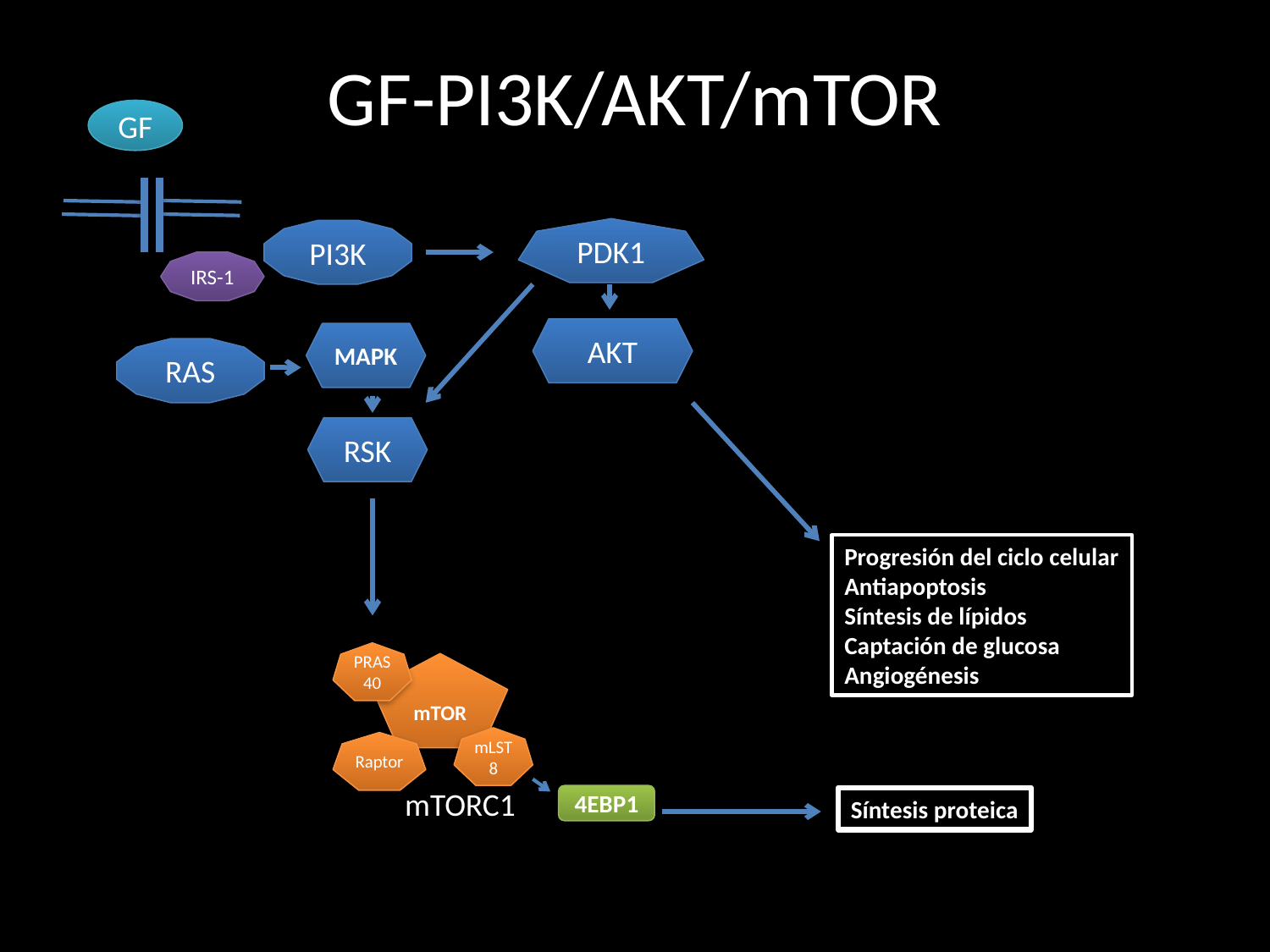

# GF-PI3K/AKT/mTOR
GF
PDK1
PI3K
IRS-1
AKT
MAPK
RAS
RSK
Progresión del ciclo celular
Antiapoptosis
Síntesis de lípidos
Captación de glucosa
Angiogénesis
PRAS40
mTOR
mLST8
Raptor
mTORC1
4EBP1
Síntesis proteica